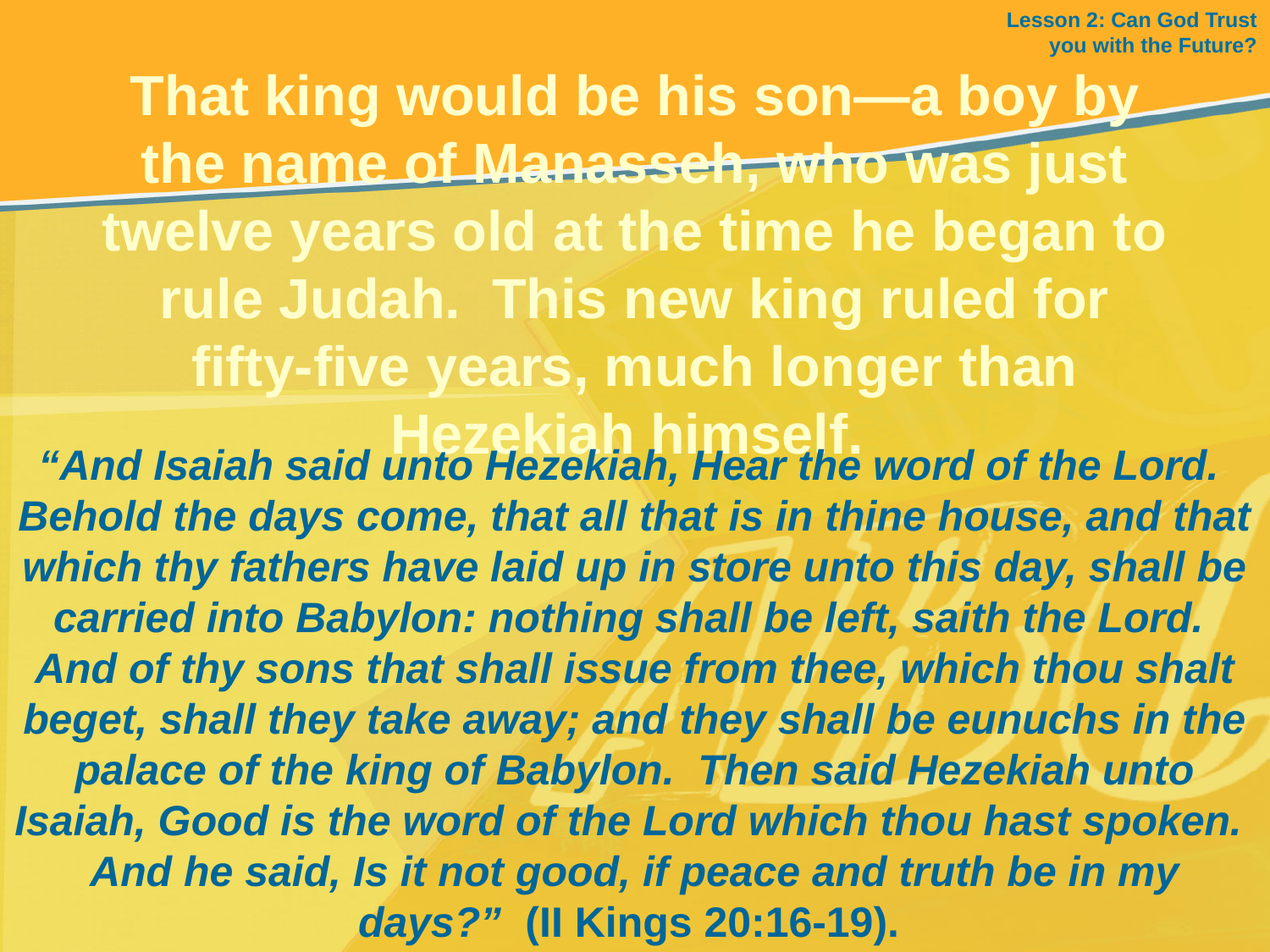

Lesson 2: Can God Trust you with the Future?
That king would be his son—a boy by the name of Manasseh, who was just twelve years old at the time he began to rule Judah.  This new king ruled for fifty-five years, much longer than Hezekiah himself.
“And Isaiah said unto Hezekiah, Hear the word of the Lord.  Behold the days come, that all that is in thine house, and that which thy fathers have laid up in store unto this day, shall be carried into Babylon: nothing shall be left, saith the Lord.  And of thy sons that shall issue from thee, which thou shalt beget, shall they take away; and they shall be eunuchs in the palace of the king of Babylon.  Then said Hezekiah unto Isaiah, Good is the word of the Lord which thou hast spoken.  And he said, Is it not good, if peace and truth be in my days?”  (II Kings 20:16-19).